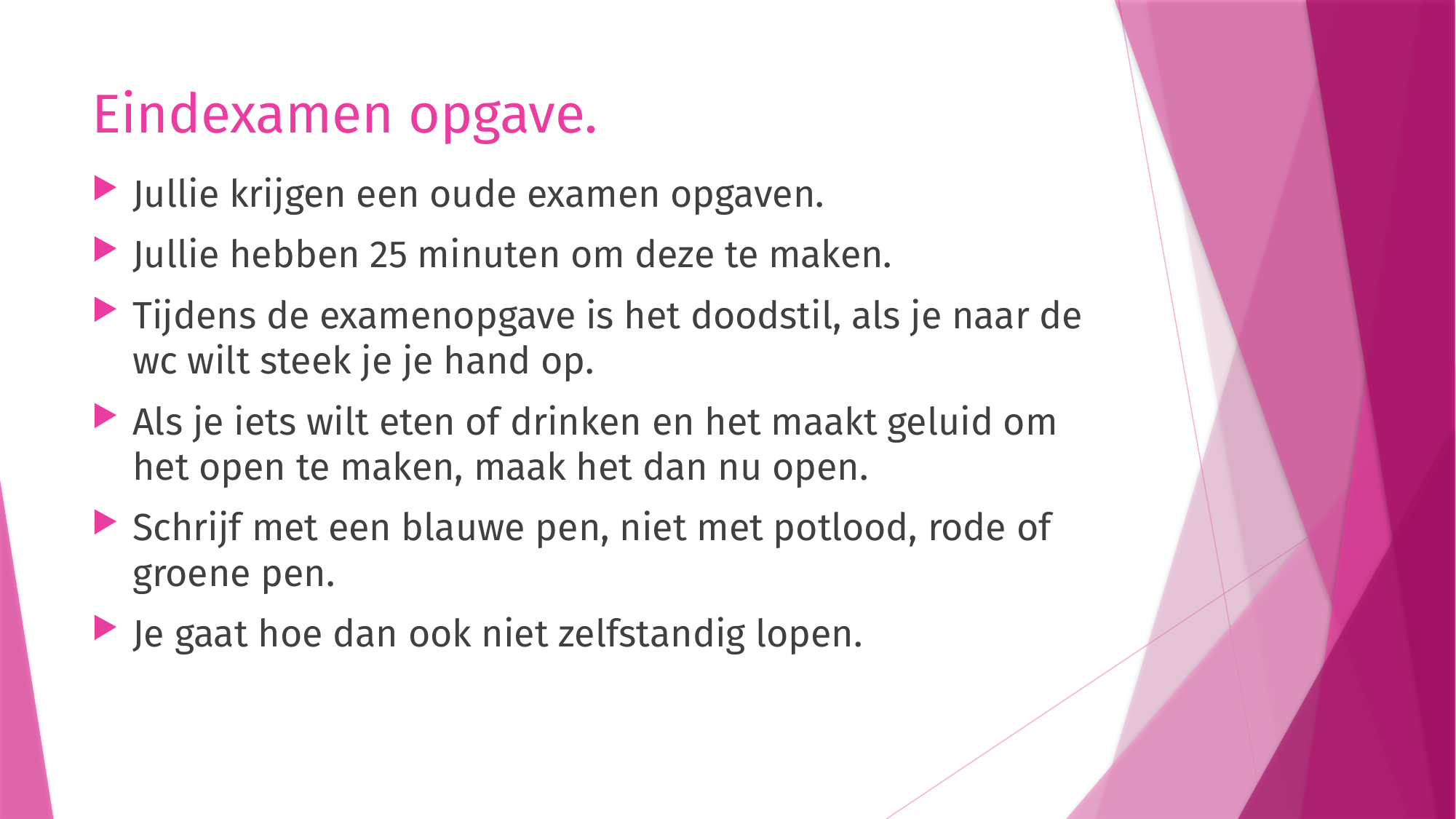

# Eindexamen opgave.
Jullie krijgen een oude examen opgaven.
Jullie hebben 25 minuten om deze te maken.
Tijdens de examenopgave is het doodstil, als je naar de wc wilt steek je je hand op.
Als je iets wilt eten of drinken en het maakt geluid om het open te maken, maak het dan nu open.
Schrijf met een blauwe pen, niet met potlood, rode of groene pen.
Je gaat hoe dan ook niet zelfstandig lopen.